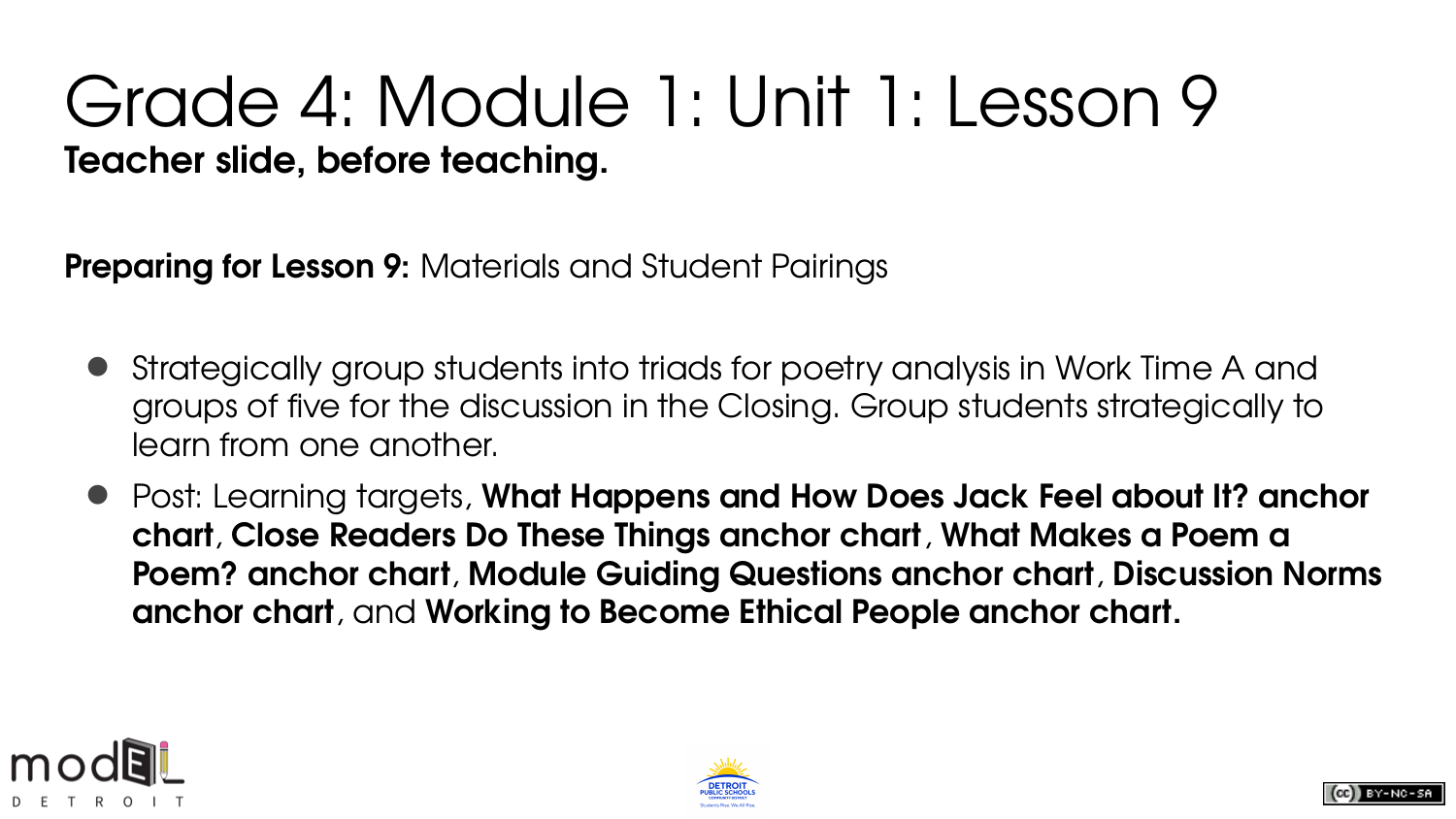

# Grade 4: Module 1: Unit 1: Lesson 9
Teacher slide, before teaching.
Preparing for Lesson 9: Materials and Student Pairings

Strategically group students into triads for poetry analysis in Work Time A and groups of five for the discussion in the Closing. Group students strategically to learn from one another.
Post: Learning targets, What Happens and How Does Jack Feel about It? anchor chart, Close Readers Do These Things anchor chart, What Makes a Poem a Poem? anchor chart, Module Guiding Questions anchor chart, Discussion Norms anchor chart, and Working to Become Ethical People anchor chart.